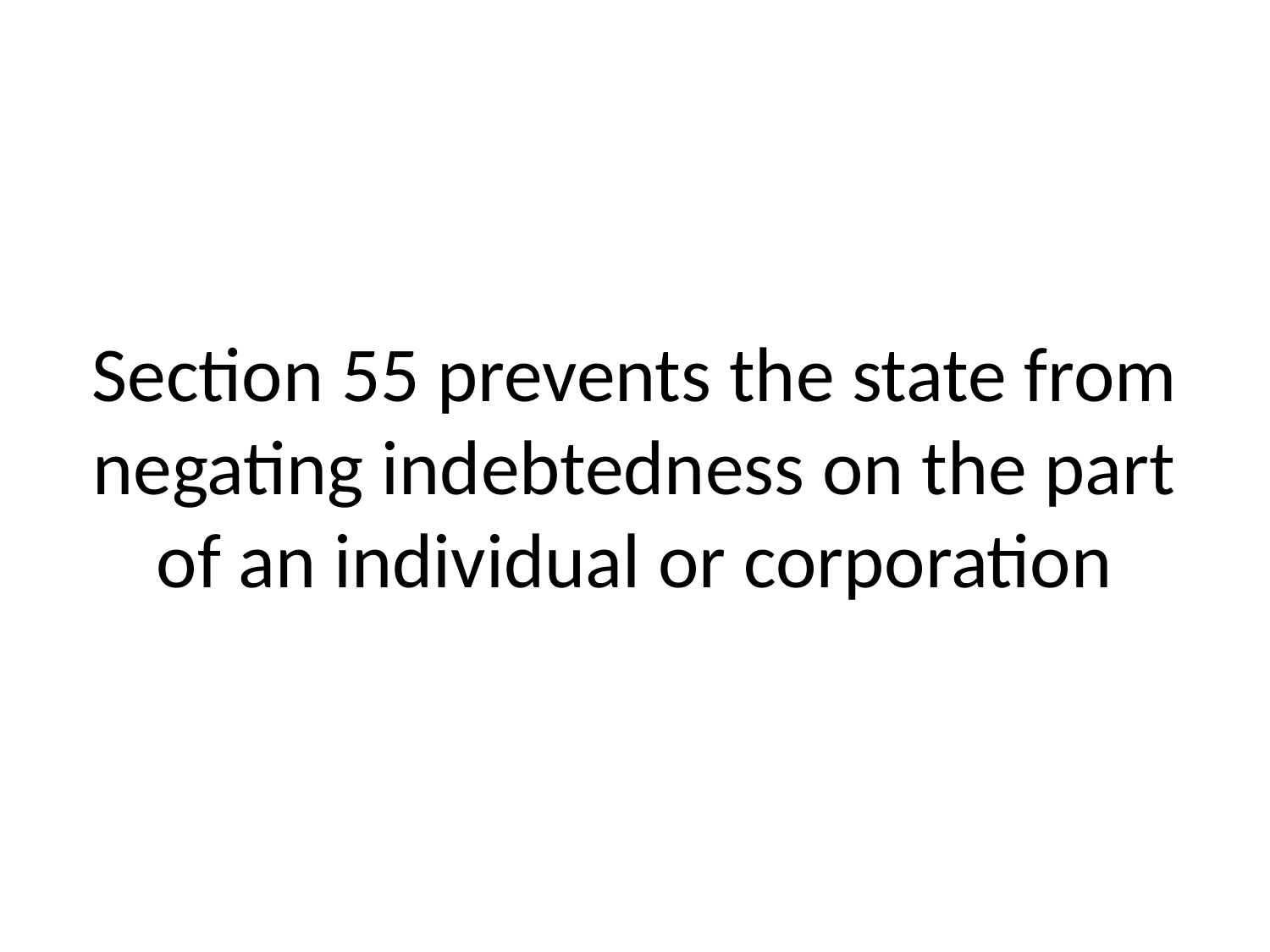

# Section 55 prevents the state from negating indebtedness on the part of an individual or corporation